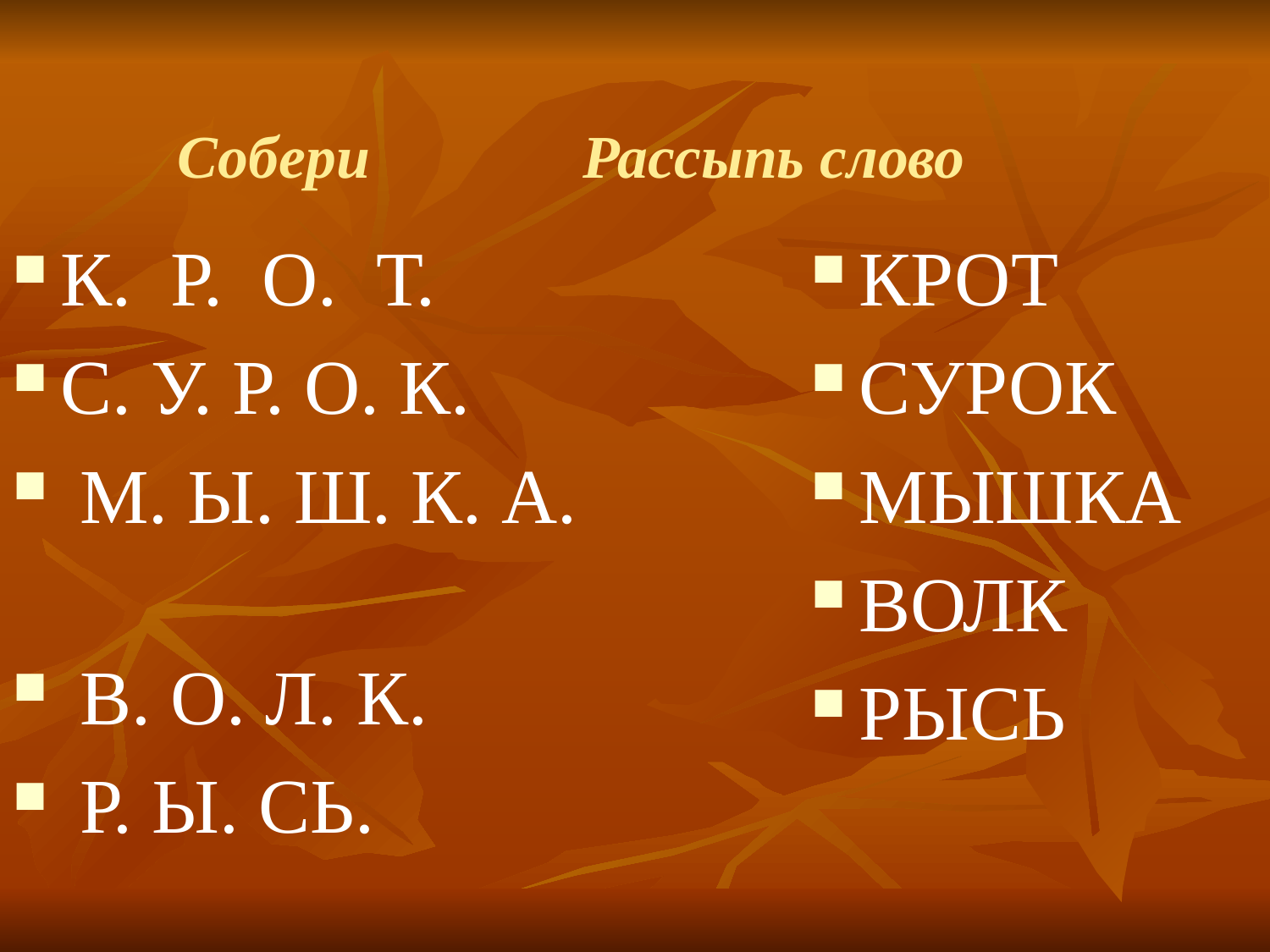

Собери              Рассыпь слово
К.  Р.  О.  Т.
С. У. Р. О. К.
 М. Ы. Ш. К. А.
 В. О. Л. К.
 Р. Ы. СЬ.

КРОТ
СУРОК
МЫШКА
ВОЛК
РЫСЬ